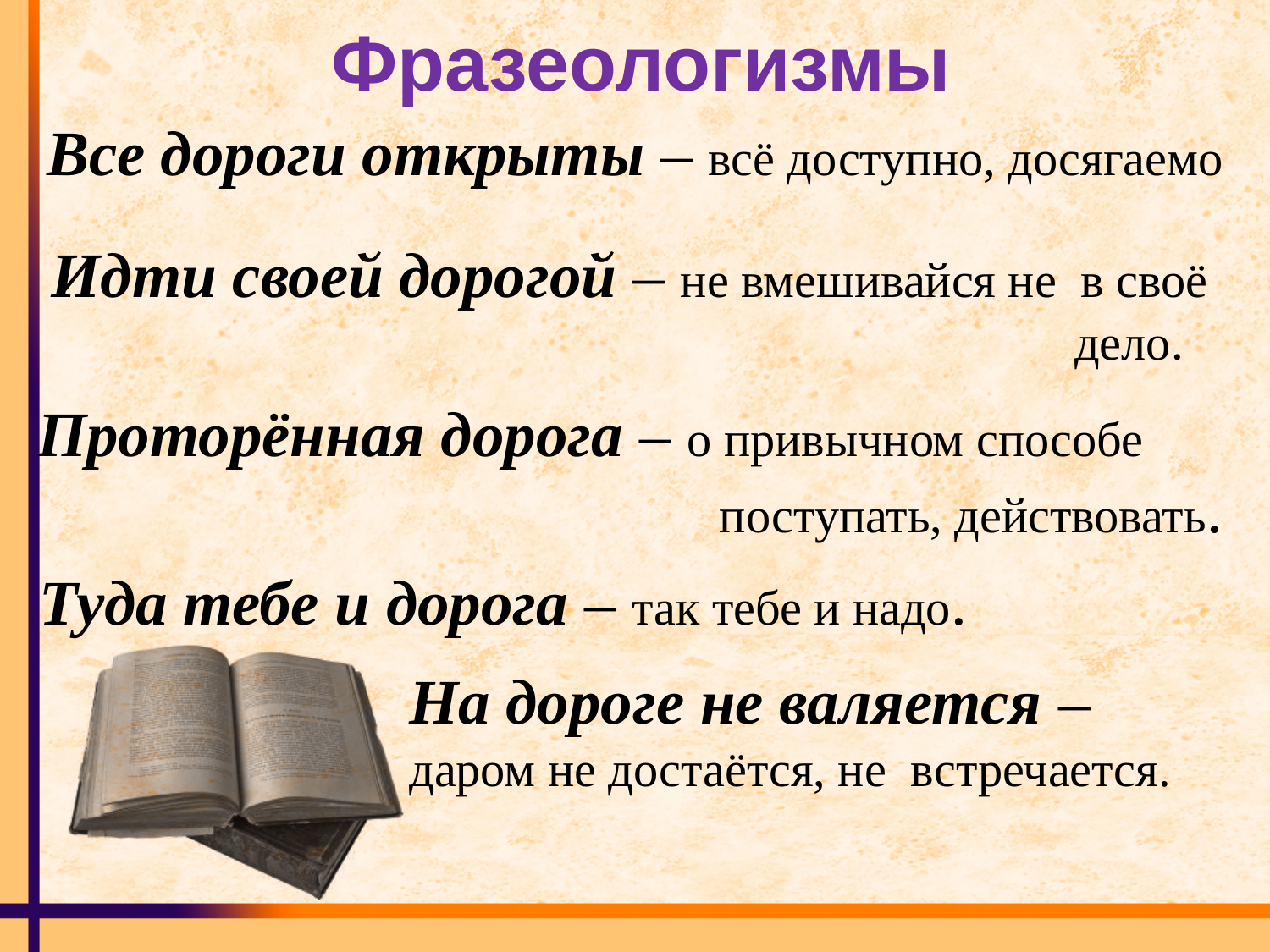

Фразеологизмы

Все дороги открыты – всё доступно, досягаемо
Идти своей дорогой – не вмешивайся не  в своё                                           дело.

Проторённая дорога – о привычном способе
поступать, действовать.
Туда тебе и дорога – так тебе и надо.
На дороге не валяется – даром не достаётся, не  встречается.